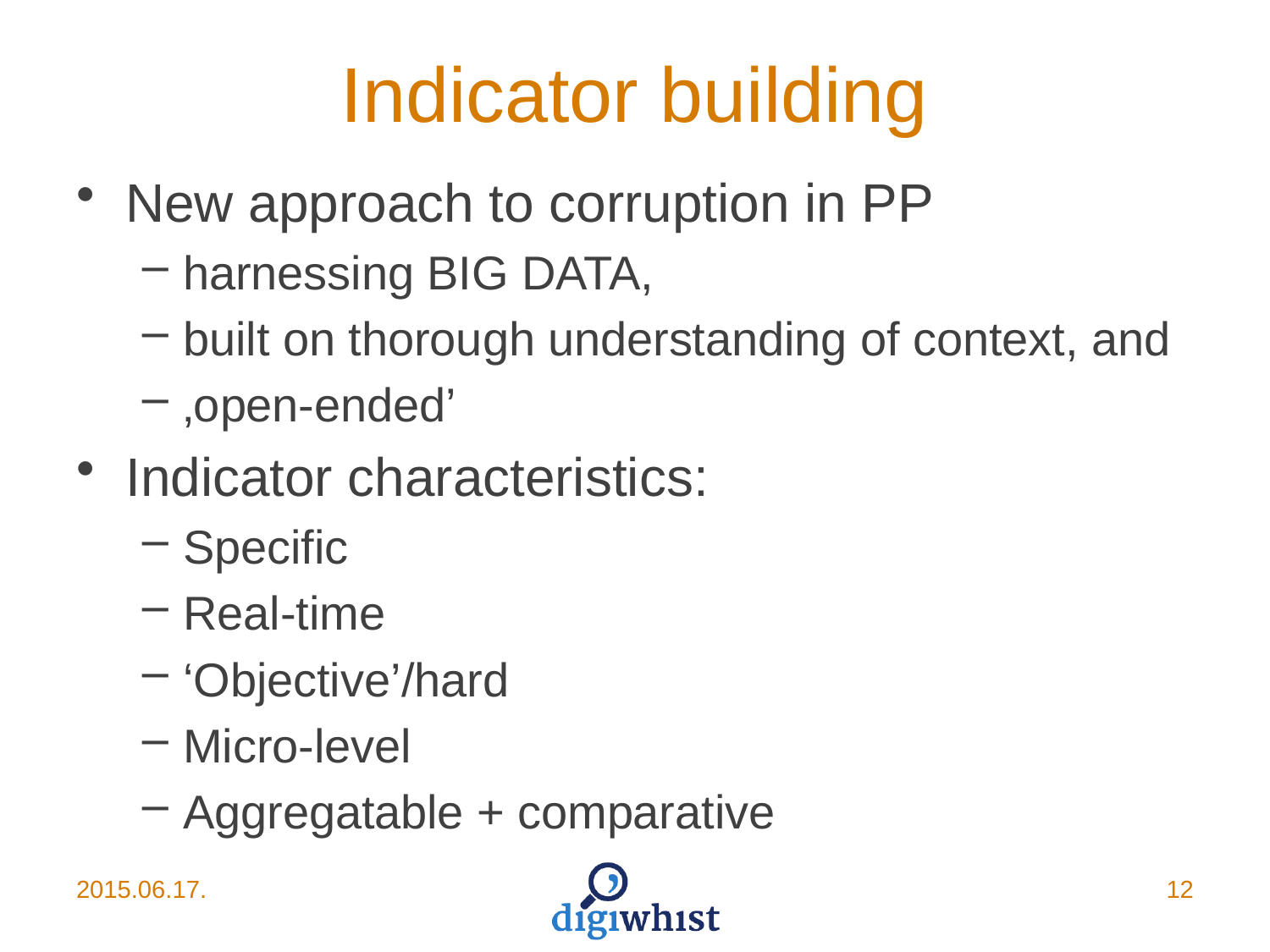

# Indicator building
New approach to corruption in PP
harnessing BIG DATA,
built on thorough understanding of context, and
‚open-ended’
Indicator characteristics:
Specific
Real-time
‘Objective’/hard
Micro-level
Aggregatable + comparative

2015.06.17.
12